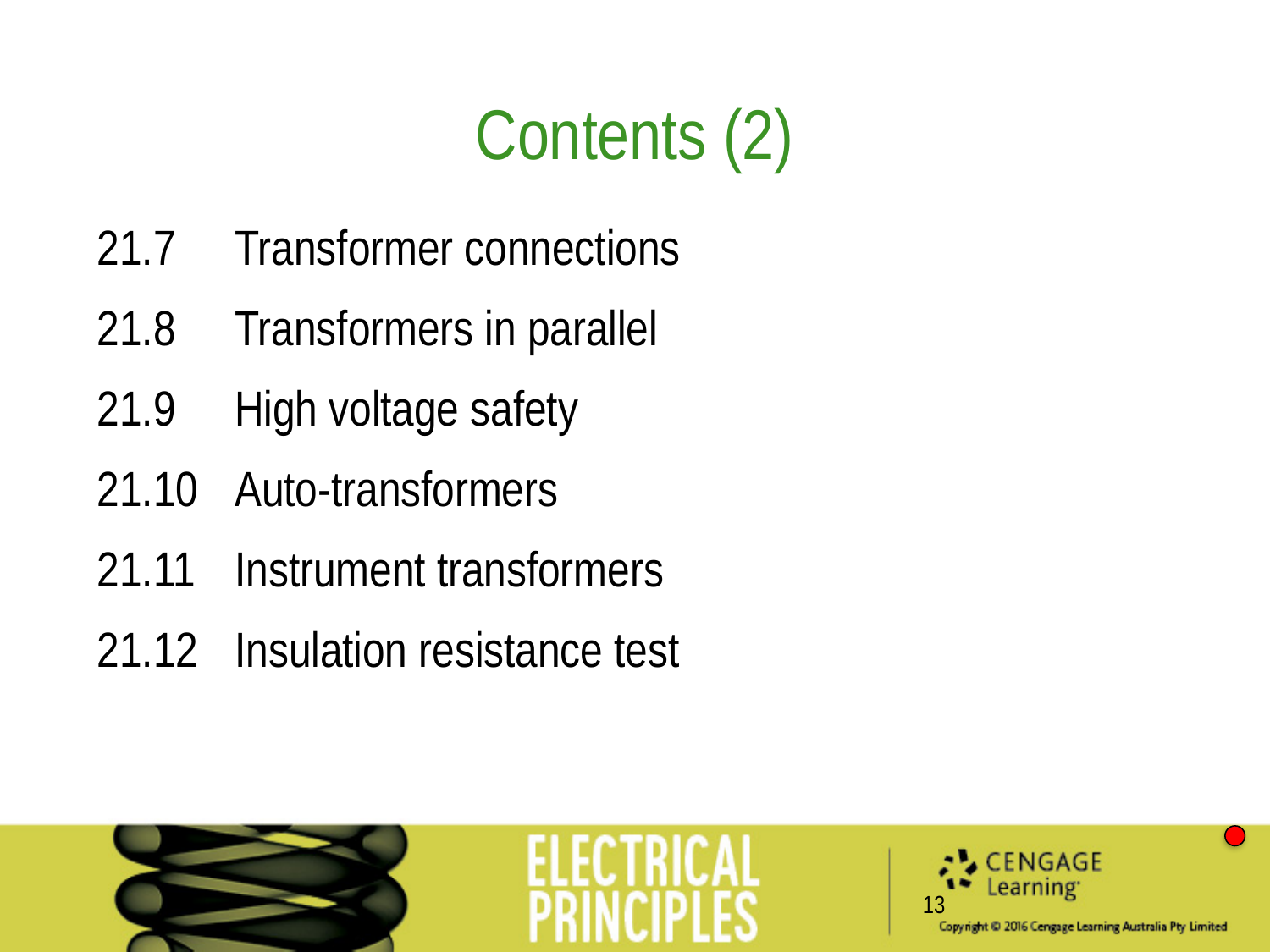

Contents (2)
21.7 	Transformer connections
21.8 	Transformers in parallel
21.9 	High voltage safety
21.10 	Auto-transformers
21.11 	Instrument transformers
21.12 	Insulation resistance test

13